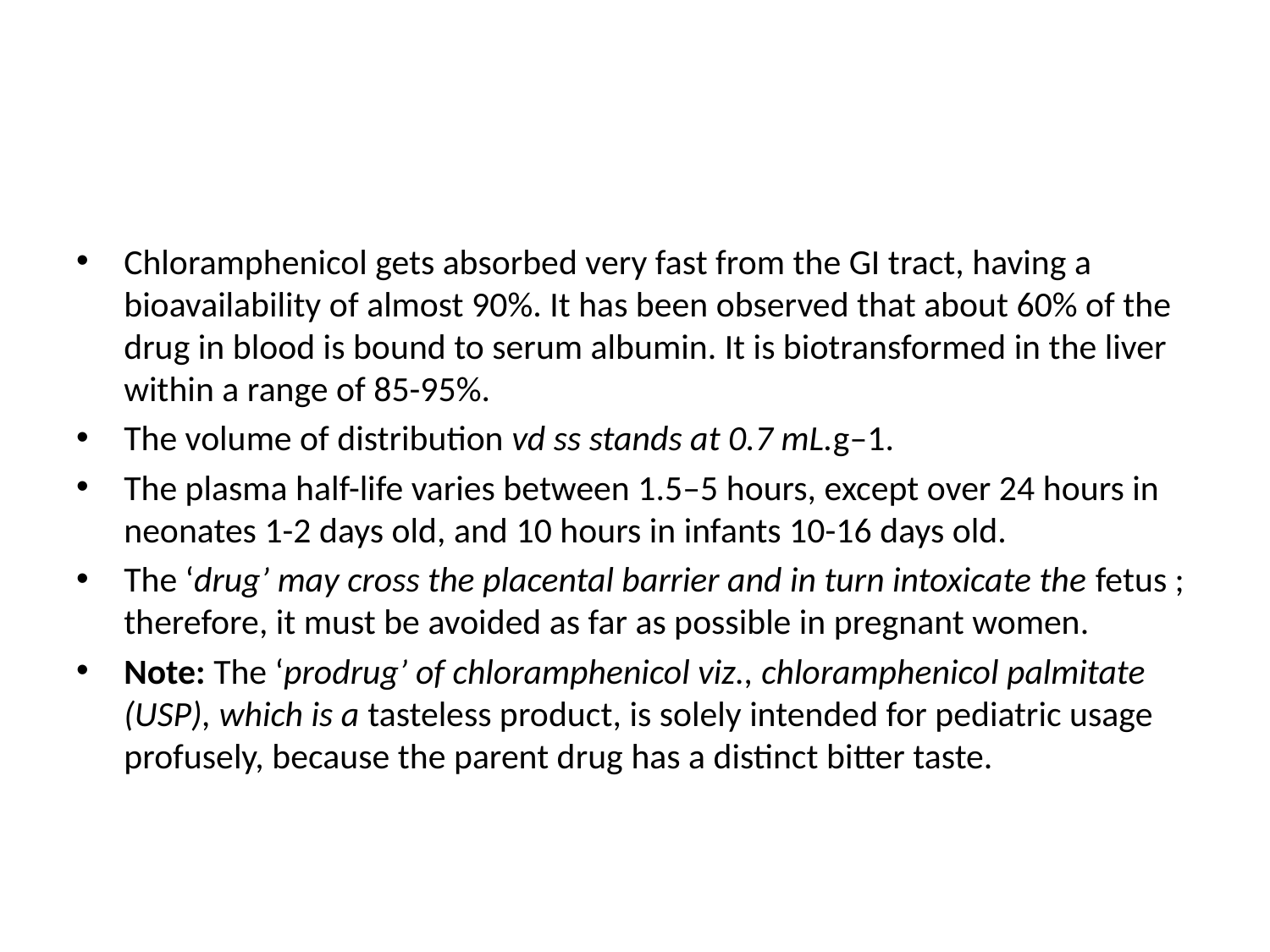

#
Chloramphenicol gets absorbed very fast from the GI tract, having a bioavailability of almost 90%. It has been observed that about 60% of the drug in blood is bound to serum albumin. It is biotransformed in the liver within a range of 85-95%.
The volume of distribution vd ss stands at 0.7 mL.g–1.
The plasma half-life varies between 1.5–5 hours, except over 24 hours in neonates 1-2 days old, and 10 hours in infants 10-16 days old.
The ‘drug’ may cross the placental barrier and in turn intoxicate the fetus ; therefore, it must be avoided as far as possible in pregnant women.
Note: The ‘prodrug’ of chloramphenicol viz., chloramphenicol palmitate (USP), which is a tasteless product, is solely intended for pediatric usage profusely, because the parent drug has a distinct bitter taste.